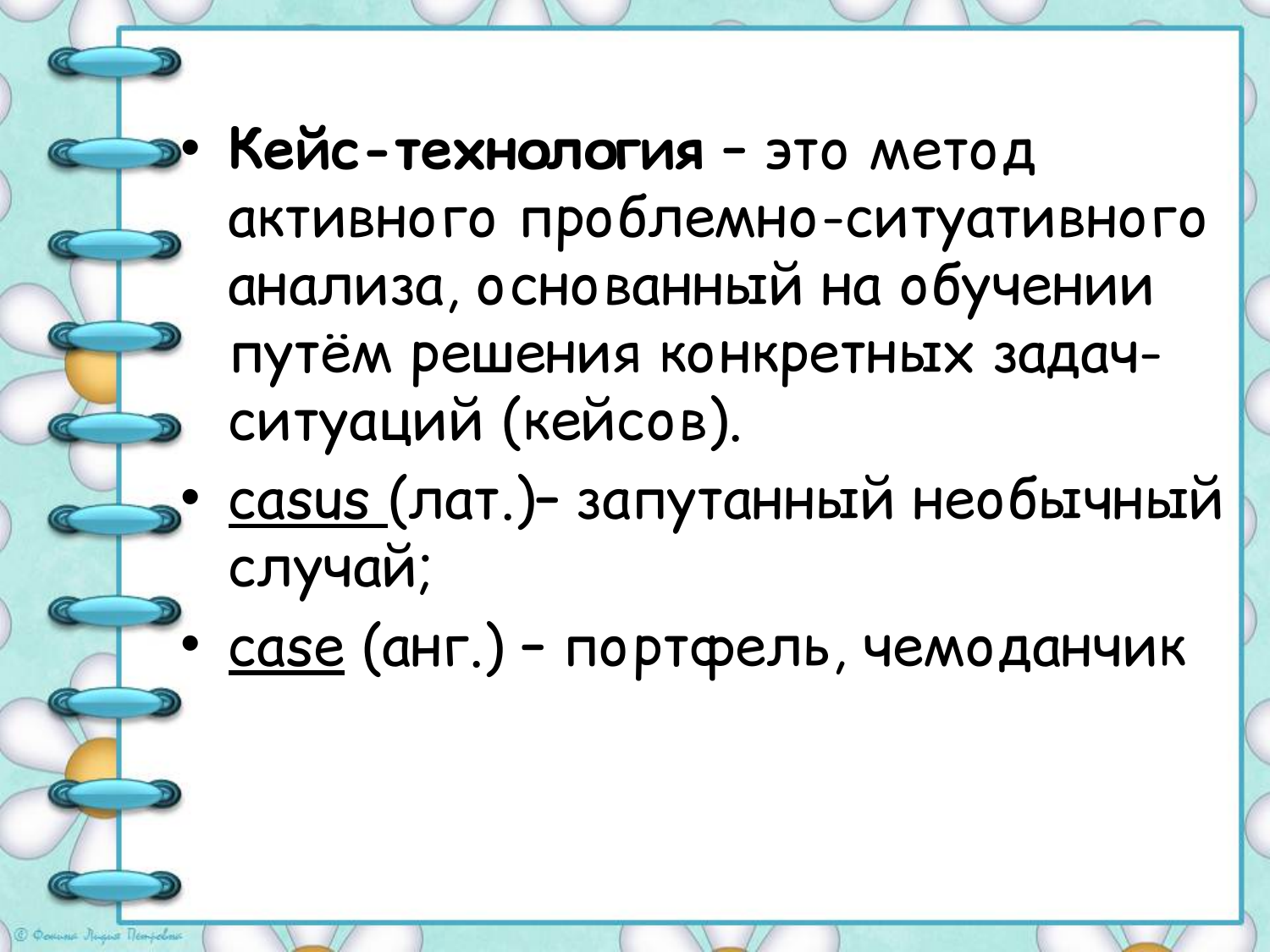

Кейс-технология – это метод активного проблемно-ситуативного анализа, основанный на обучении путём решения конкретных задач-ситуаций (кейсов).
casus (лат.)– запутанный необычный случай;
case (анг.) – портфель, чемоданчик